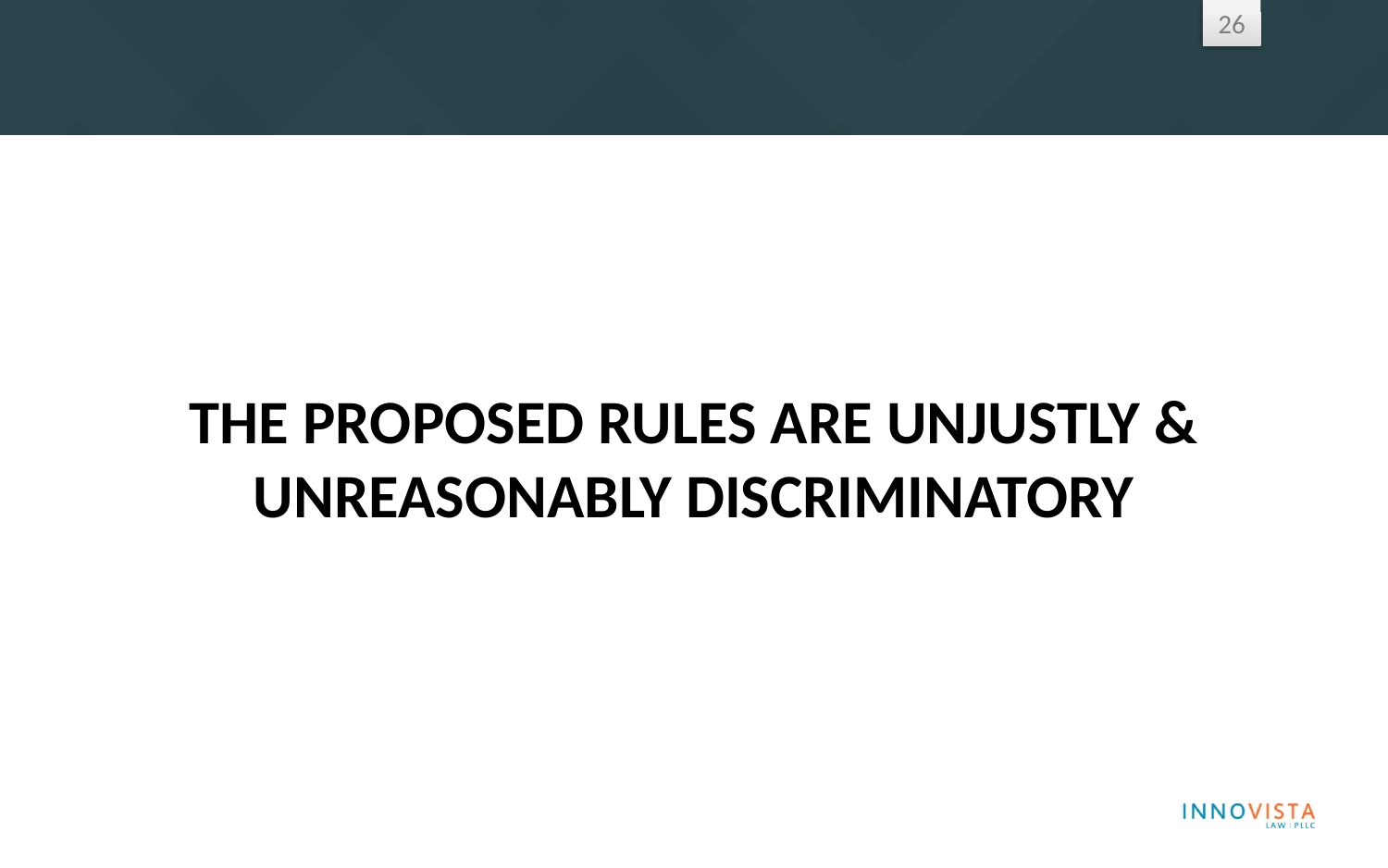

#

THE PROPOSED RULES ARE UNJUSTLY & UNREASONABLY DISCRIMINATORY